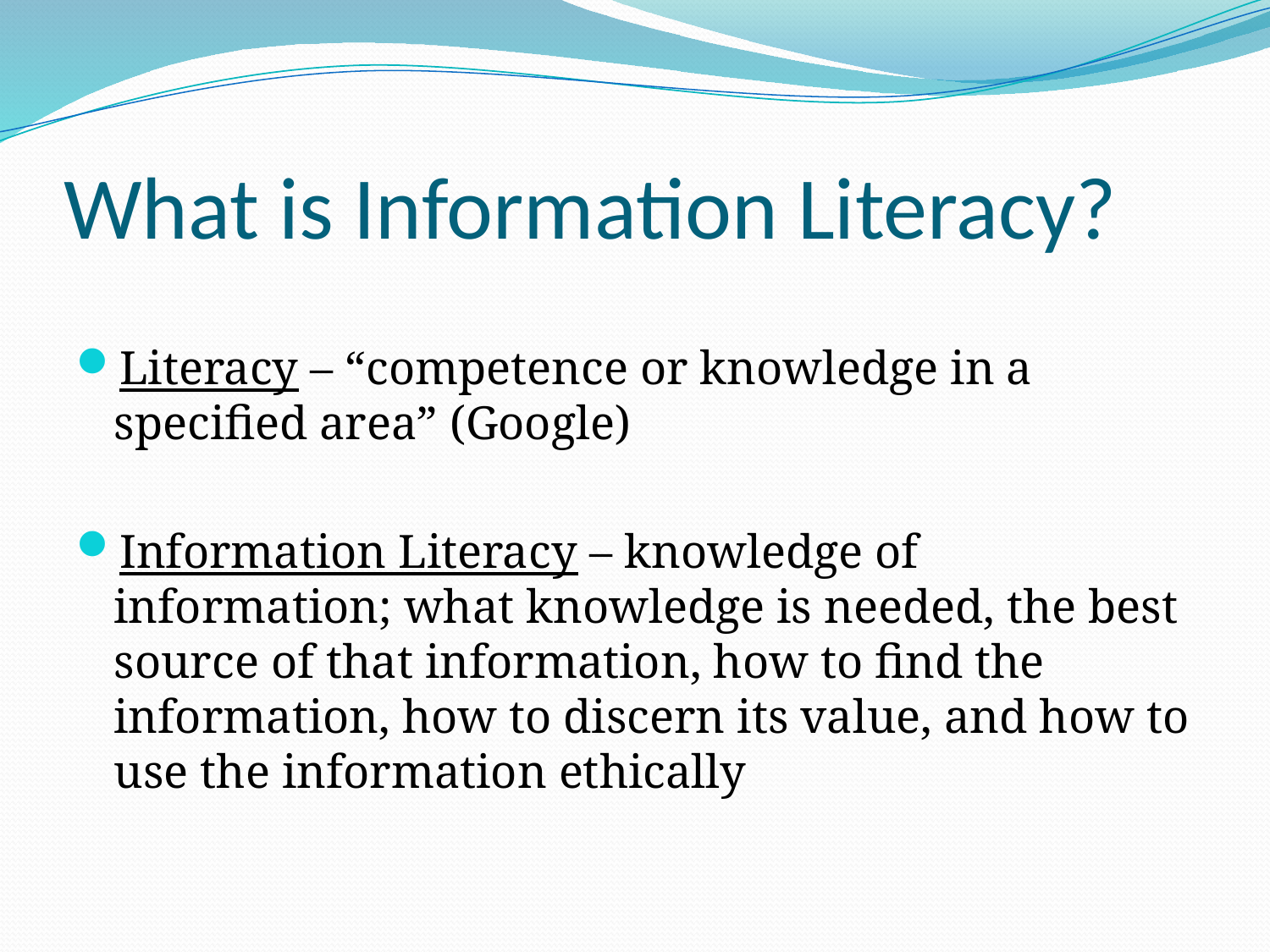

# What is Information Literacy?

Literacy – “competence or knowledge in a specified area” (Google)

Information Literacy – knowledge of information; what knowledge is needed, the best source of that information, how to find the information, how to discern its value, and how to use the information ethically